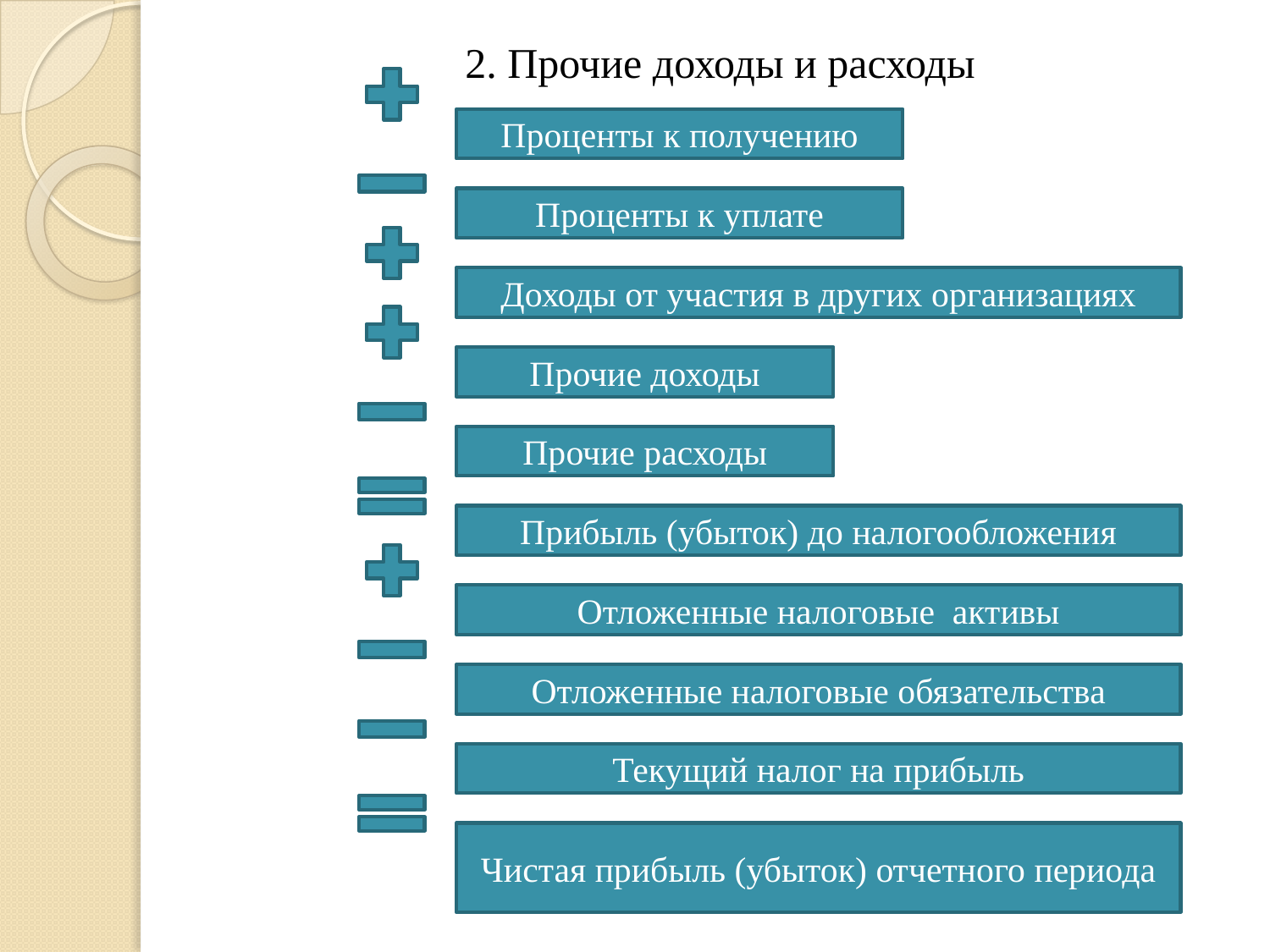

2. Прочие доходы и расходы

Проценты к получению

Проценты к уплате

Доходы от участия в других организациях

Прочие доходы

Прочие расходы

Прибыль (убыток) до налогообложения

Отложенные налоговые  активы

Отложенные налоговые обязательства

Текущий налог на прибыль

Чистая прибыль (убыток) отчетного периода